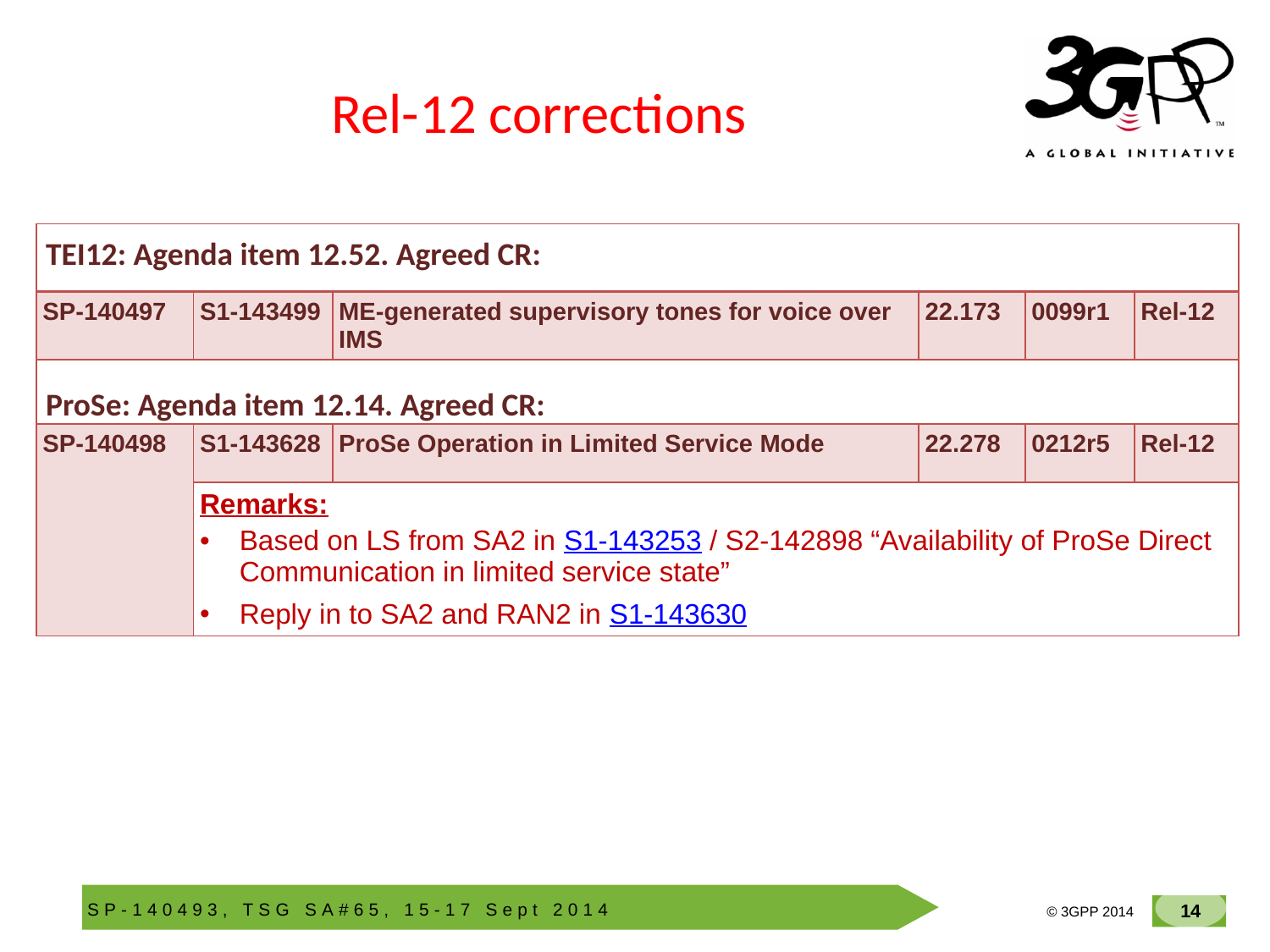

# Rel-12 corrections
| TEI12: Agenda item 12.52. Agreed CR: |  |  |  |  |  |
| --- | --- | --- | --- | --- | --- |
| SP-140497 | S1-143499 | ME-generated supervisory tones for voice over IMS | 22.173 | 0099r1 | Rel-12 |
| ProSe: Agenda item 12.14. Agreed CR: |  |  |  |  |  |
| SP-140498 | S1-143628 | ProSe Operation in Limited Service Mode | 22.278 | 0212r5 | Rel-12 |
|  | Remarks: Based on LS from SA2 in S1-143253 / S2-142898 “Availability of ProSe Direct Communication in limited service state” Reply in to SA2 and RAN2 in S1-143630 |  |  |  |  |